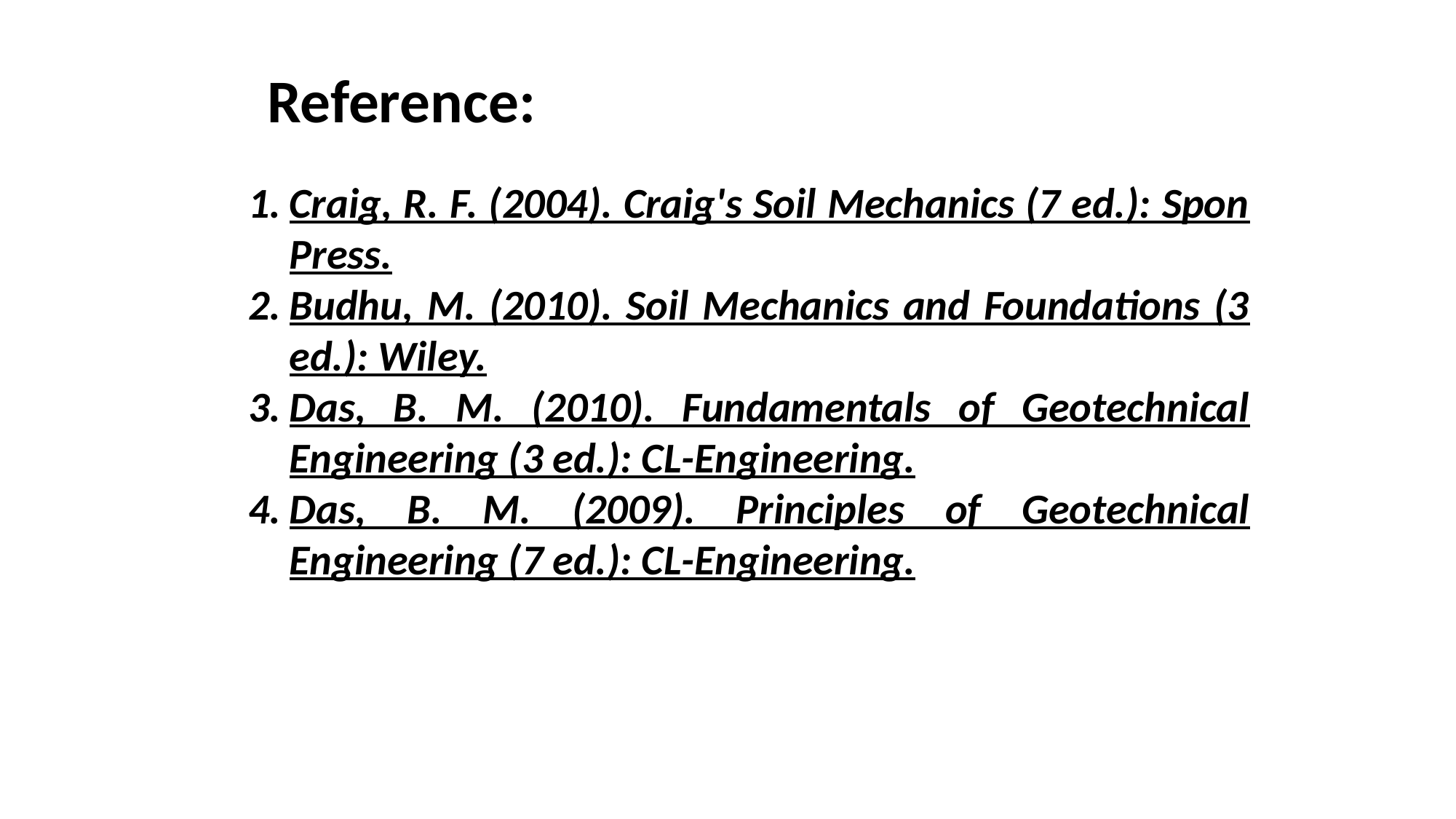

Reference:
Craig, R. F. (2004). Craig's Soil Mechanics (7 ed.): Spon Press.
Budhu, M. (2010). Soil Mechanics and Foundations (3 ed.): Wiley.
Das, B. M. (2010). Fundamentals of Geotechnical Engineering (3 ed.): CL-Engineering.
Das, B. M. (2009). Principles of Geotechnical Engineering (7 ed.): CL-Engineering.